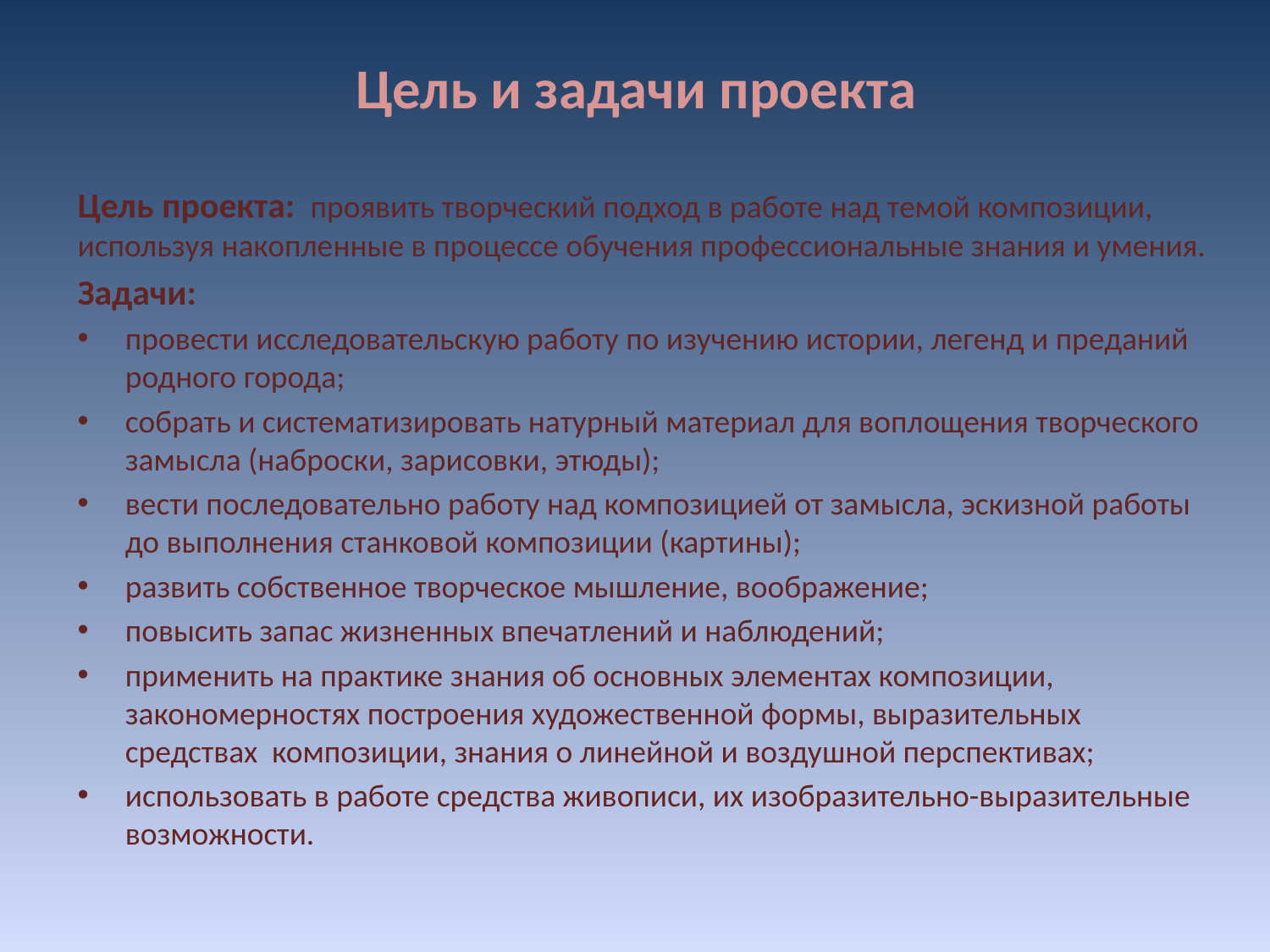

# Цель и задачи проекта
Цель проекта:  проявить творческий подход в работе над темой композиции,       используя накопленные в процессе обучения профессиональные знания и умения.
Задачи:
провести исследовательскую работу по изучению истории, легенд и преданий родного города;
собрать и систематизировать натурный материал для воплощения творческого замысла (наброски, зарисовки, этюды);
вести последовательно работу над композицией от замысла, эскизной работы до выполнения станковой композиции (картины);
развить собственное творческое мышление, воображение;
повысить запас жизненных впечатлений и наблюдений;
применить на практике знания об основных элементах композиции, закономерностях построения художественной формы, выразительных средствах  композиции, знания о линейной и воздушной перспективах;
использовать в работе средства живописи, их изобразительно-выразительные возможности.